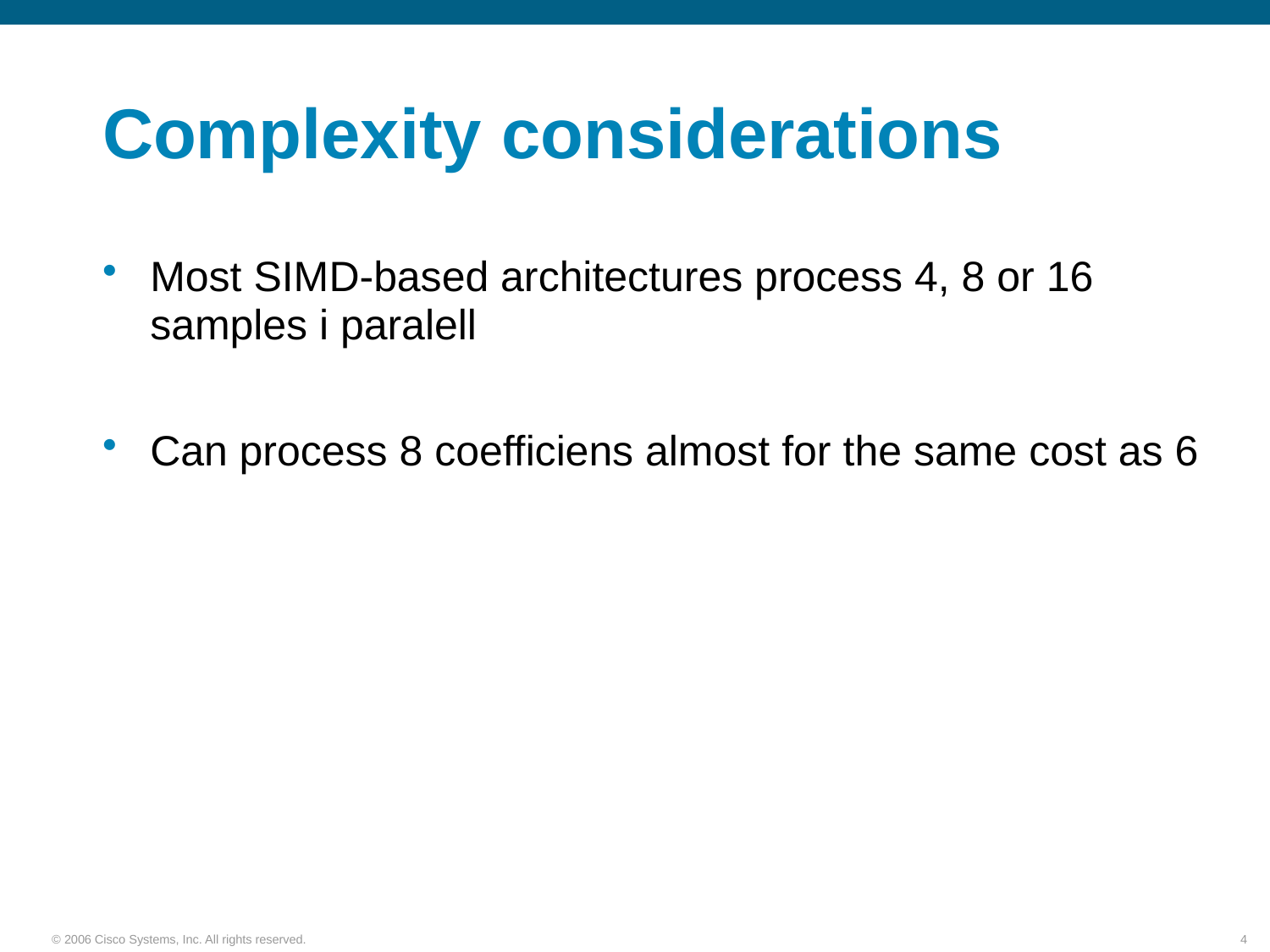

# Complexity considerations
Most SIMD-based architectures process 4, 8 or 16 samples i paralell

Can process 8 coefficiens almost for the same cost as 6